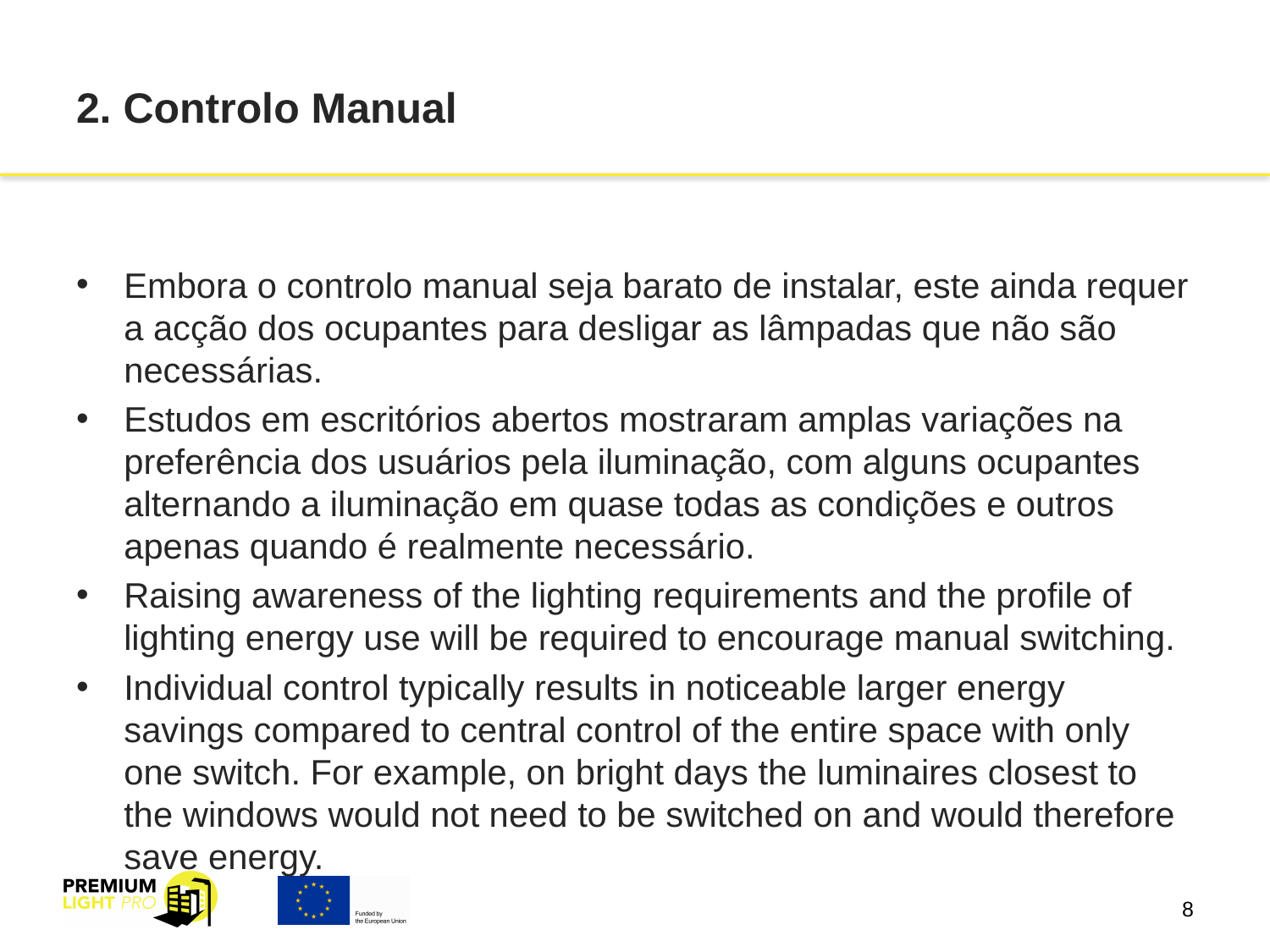

# 2. Controlo Manual

Embora o controlo manual seja barato de instalar, este ainda requer a acção dos ocupantes para desligar as lâmpadas que não são necessárias.
Estudos em escritórios abertos mostraram amplas variações na preferência dos usuários pela iluminação, com alguns ocupantes alternando a iluminação em quase todas as condições e outros apenas quando é realmente necessário.
Raising awareness of the lighting requirements and the profile of lighting energy use will be required to encourage manual switching.
Individual control typically results in noticeable larger energy savings compared to central control of the entire space with only one switch. For example, on bright days the luminaires closest to the windows would not need to be switched on and would therefore save energy.